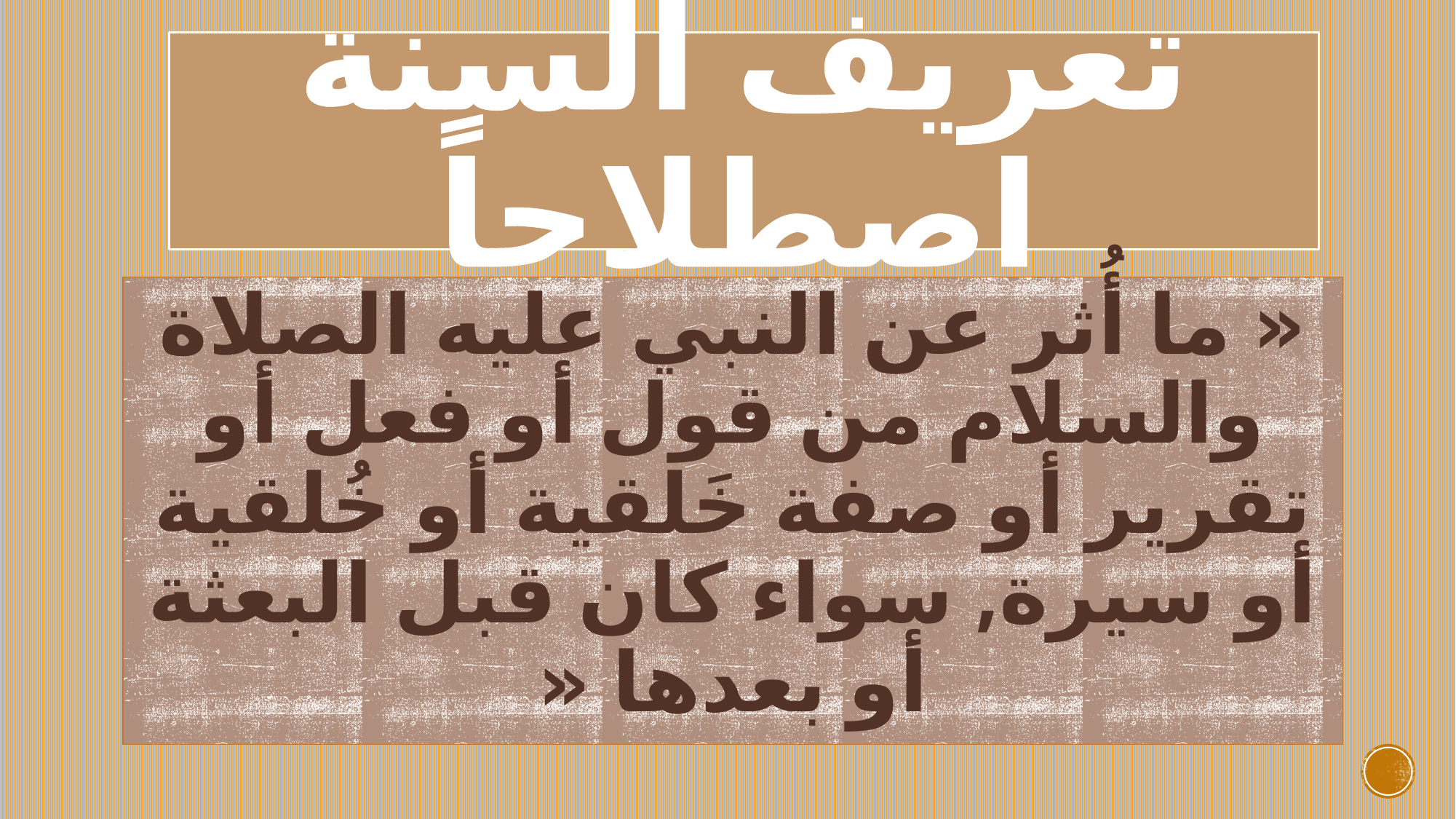

# تعريف السنة اصطلاحاً
« ما أُثر عن النبي عليه الصلاة والسلام من قول أو فعل أو تقرير أو صفة خَلقية أو خُلقية أو سيرة, سواء كان قبل البعثة أو بعدها «